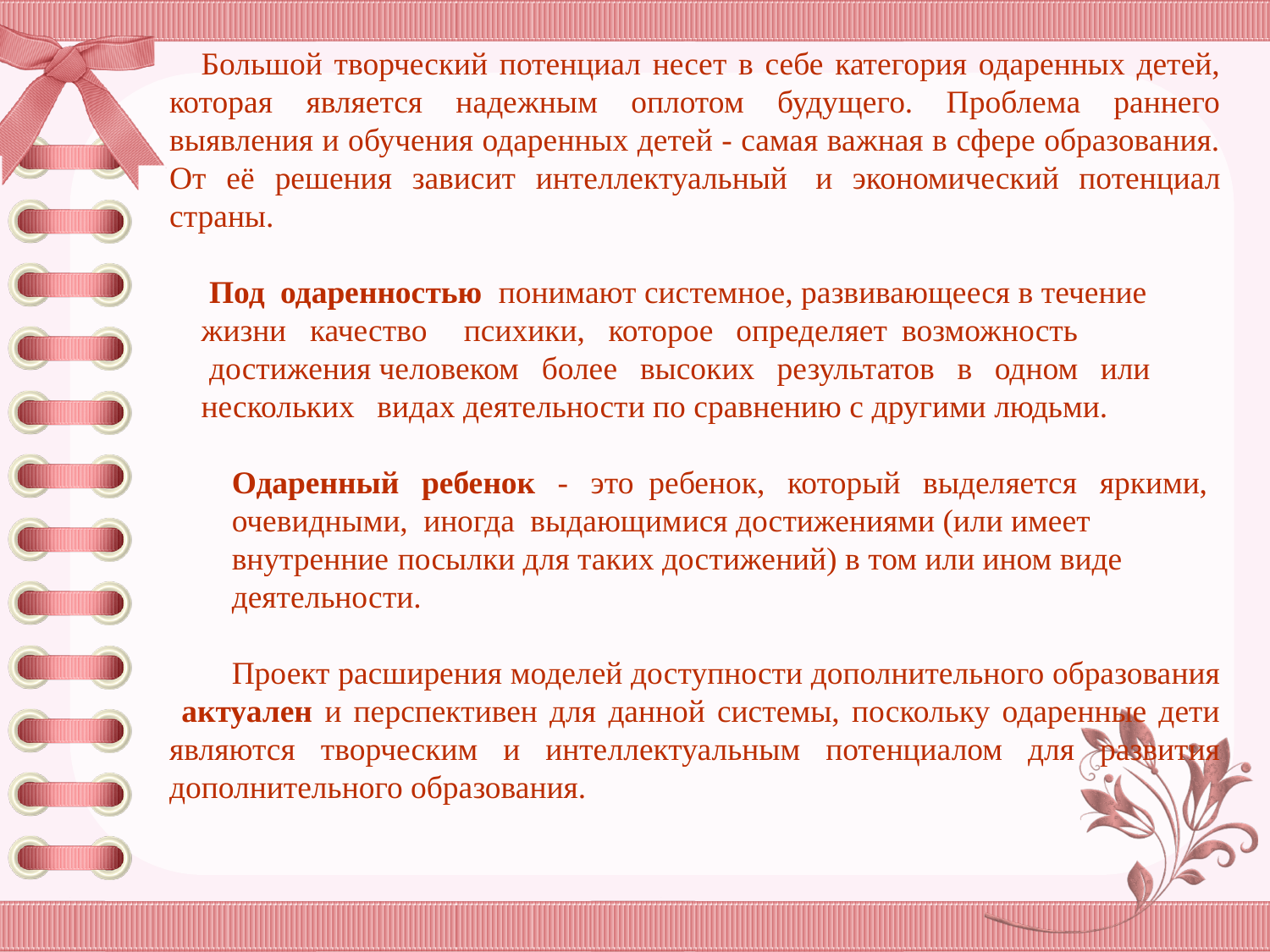

Большой творческий потенциал несет в себе категория одаренных детей, которая является надежным оплотом будущего. Проблема раннего выявления и обучения одаренных детей - самая важная в сфере образования. От её решения зависит интеллектуальный  и экономический потенциал страны.

 Под  одаренностью  понимают системное, развивающееся в течение
жизни   качество     психики,   которое   определяет  возможность
 достижения человеком   более   высоких   результатов   в   одном   или
нескольких   видах деятельности по сравнению с другими людьми.

Одаренный   ребенок   -   это  ребенок,   который   выделяется   яркими,
очевидными,  иногда  выдающимися достижениями (или имеет
внутренние посылки для таких достижений) в том или ином виде
деятельности.

Проект расширения моделей доступности дополнительного образования  актуален и перспективен для данной системы, поскольку одаренные дети являются творческим и интеллектуальным потенциалом для развития дополнительного образования.